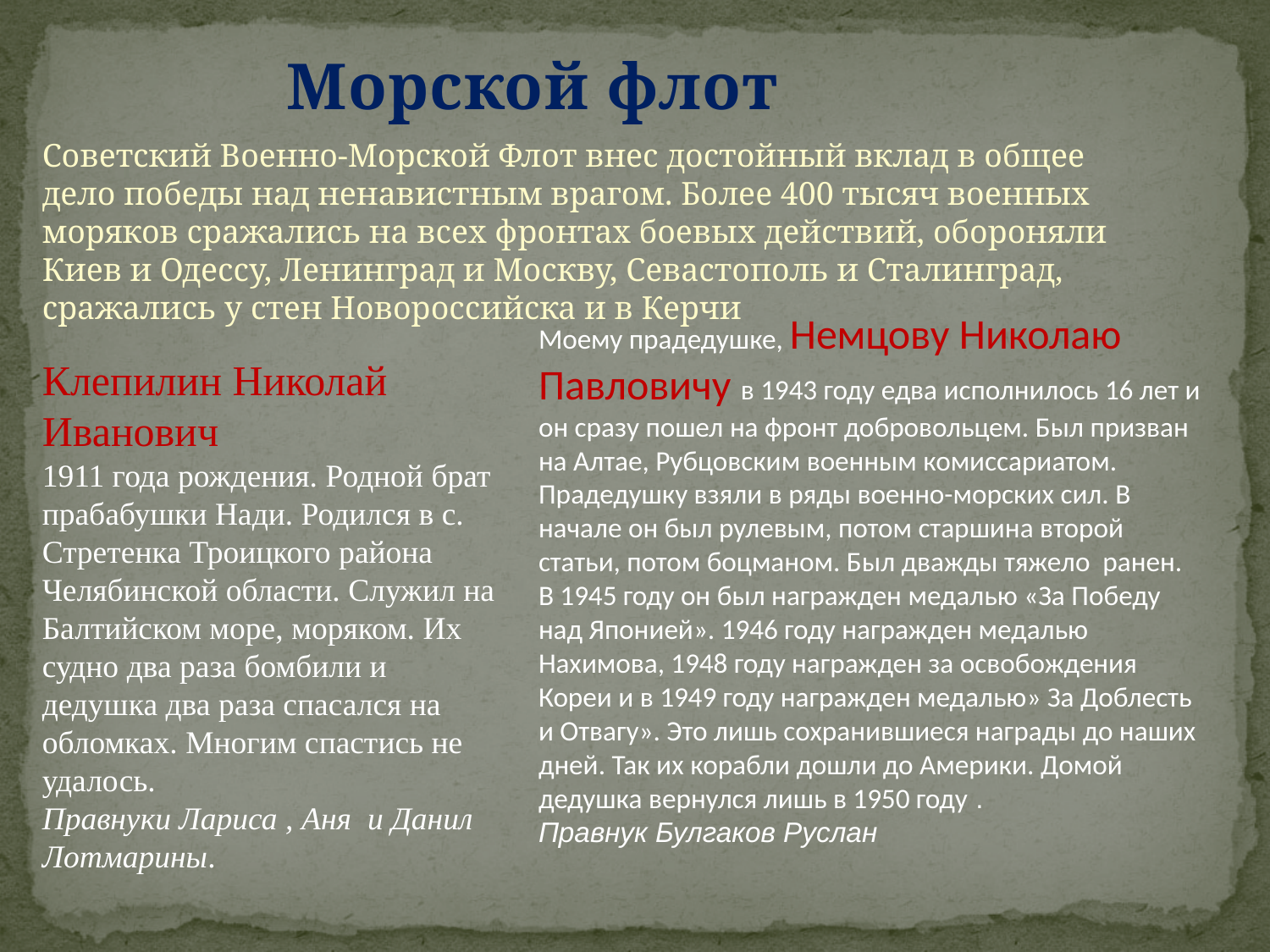

Морской флот
Советский Военно-Морской Флот внес достойный вклад в общее дело победы над ненавистным врагом. Более 400 тысяч военных моряков сражались на всех фронтах боевых действий, обороняли Киев и Одессу, Ленинград и Москву, Севастополь и Сталинград, сражались у стен Новороссийска и в Керчи
Моему прадедушке, Немцову Николаю Павловичу в 1943 году едва исполнилось 16 лет и он сразу пошел на фронт добровольцем. Был призван  на Алтае, Рубцовским военным комиссариатом. Прадедушку взяли в ряды военно-морских сил. В начале он был рулевым, потом старшина второй статьи, потом боцманом. Был дважды тяжело  ранен.
В 1945 году он был награжден медалью «За Победу над Японией». 1946 году награжден медалью Нахимова, 1948 году награжден за освобождения Кореи и в 1949 году награжден медалью» За Доблесть и Отвагу». Это лишь сохранившиеся награды до наших дней. Так их корабли дошли до Америки. Домой дедушка вернулся лишь в 1950 году .
Правнук Булгаков Руслан
Клепилин Николай Иванович
1911 года рождения. Родной брат прабабушки Нади. Родился в с. Стретенка Троицкого района Челябинской области. Служил на Балтийском море, моряком. Их судно два раза бомбили и дедушка два раза спасался на обломках. Многим спастись не удалось.
Правнуки Лариса , Аня  и Данил Лотмарины.